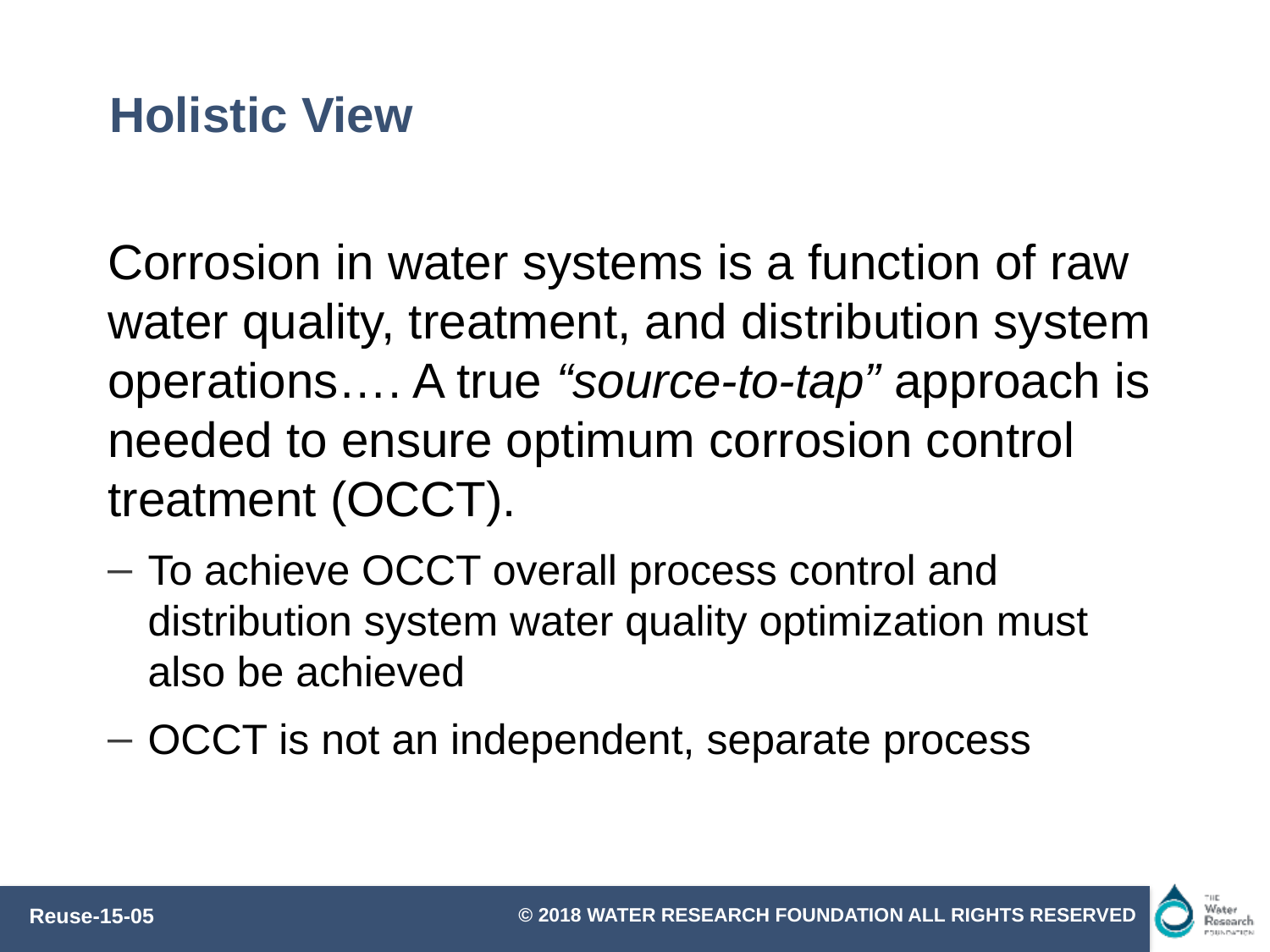

# Holistic View
Corrosion in water systems is a function of raw water quality, treatment, and distribution system operations…. A true “source-to-tap” approach is needed to ensure optimum corrosion control treatment (OCCT).
To achieve OCCT overall process control and distribution system water quality optimization must also be achieved
OCCT is not an independent, separate process